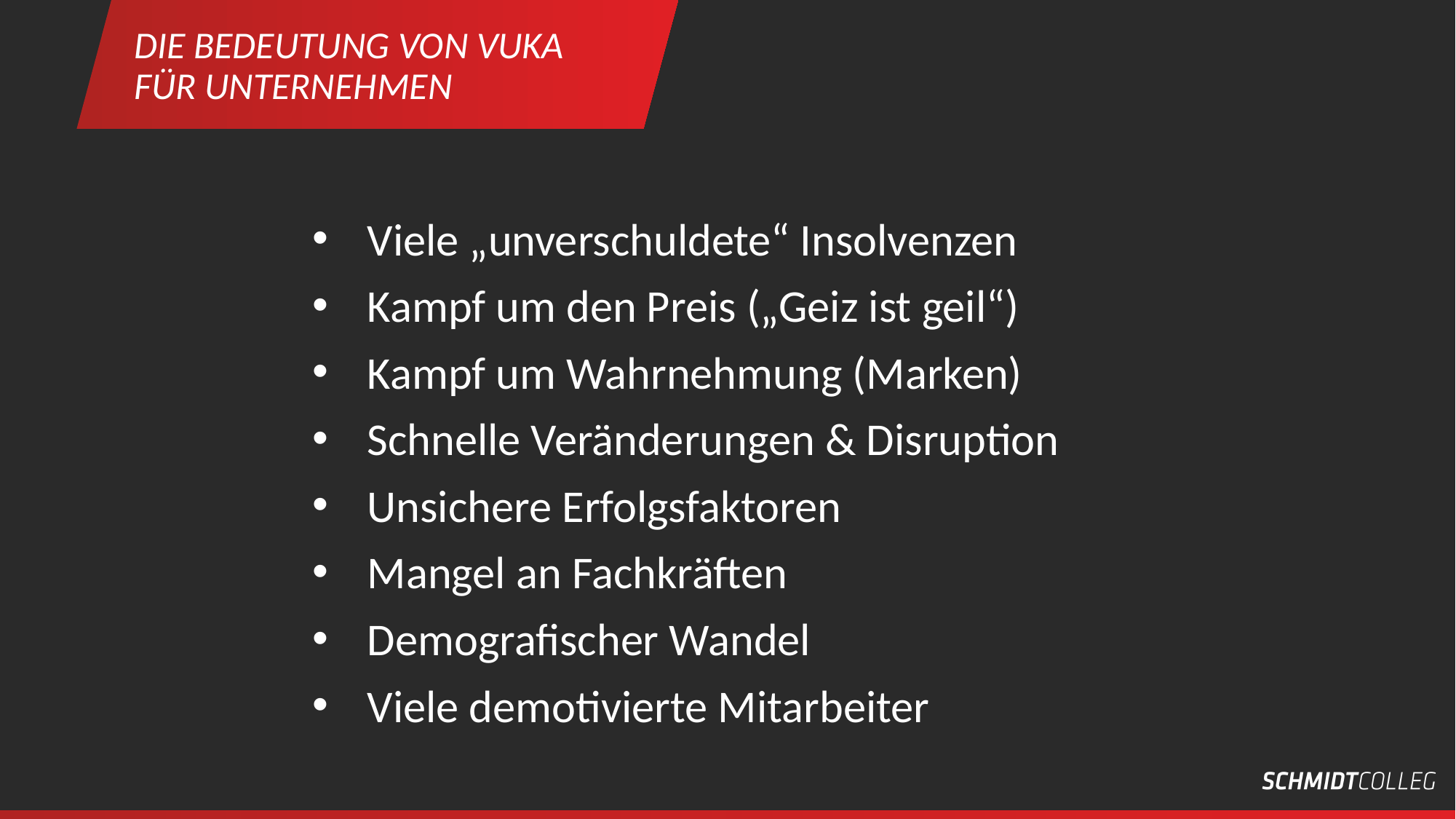

DIE BEDEUTUNG VON VUKA FÜR UNTERNEHMEN
Viele „unverschuldete“ Insolvenzen
Kampf um den Preis („Geiz ist geil“)
Kampf um Wahrnehmung (Marken)
Schnelle Veränderungen & Disruption
Unsichere Erfolgsfaktoren
Mangel an Fachkräften
Demografischer Wandel
Viele demotivierte Mitarbeiter